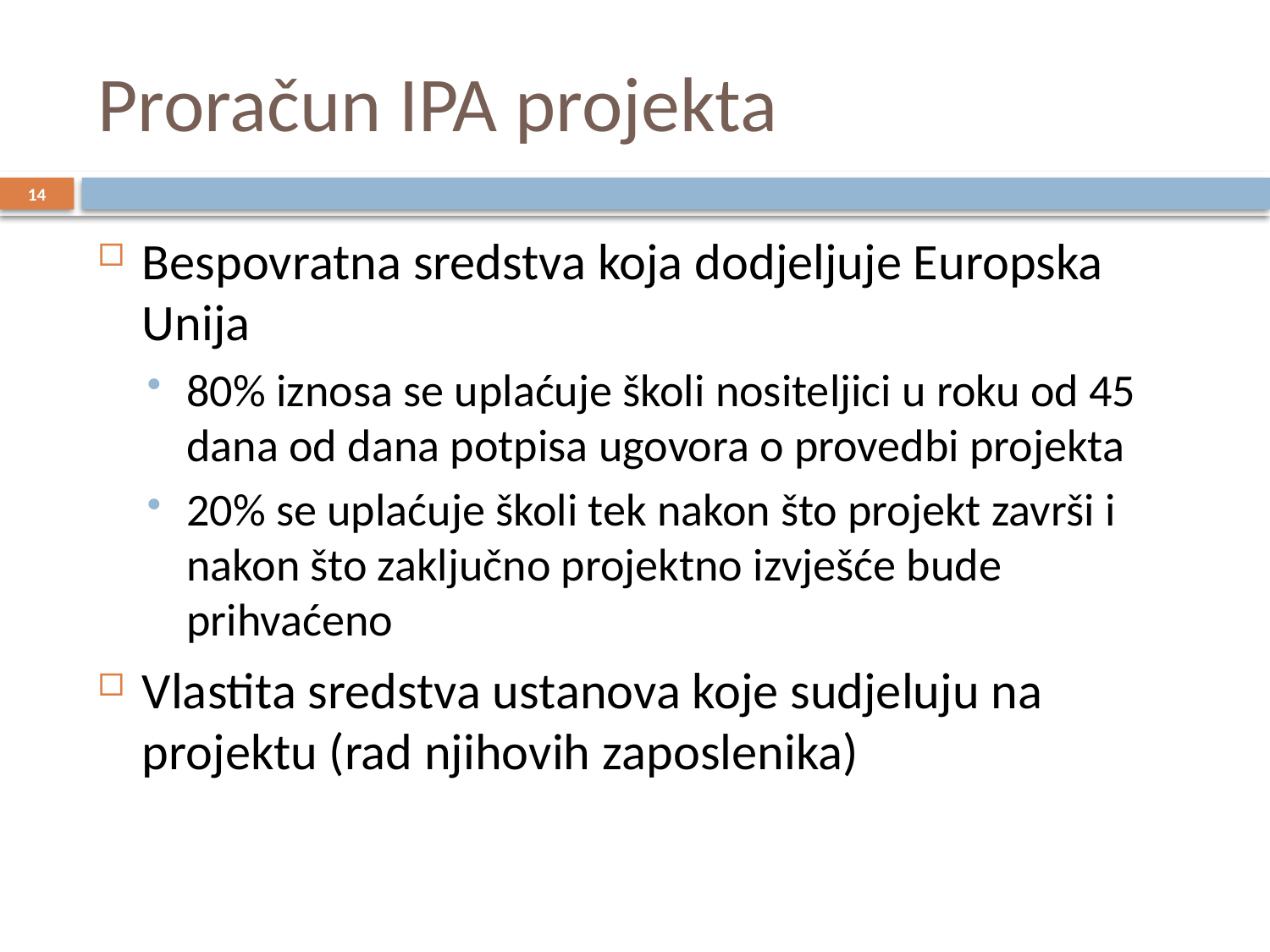

# Proračun IPA projekta
14
Bespovratna sredstva koja dodjeljuje Europska Unija
80% iznosa se uplaćuje školi nositeljici u roku od 45 dana od dana potpisa ugovora o provedbi projekta
20% se uplaćuje školi tek nakon što projekt završi i nakon što zaključno projektno izvješće bude prihvaćeno
Vlastita sredstva ustanova koje sudjeluju na projektu (rad njihovih zaposlenika)